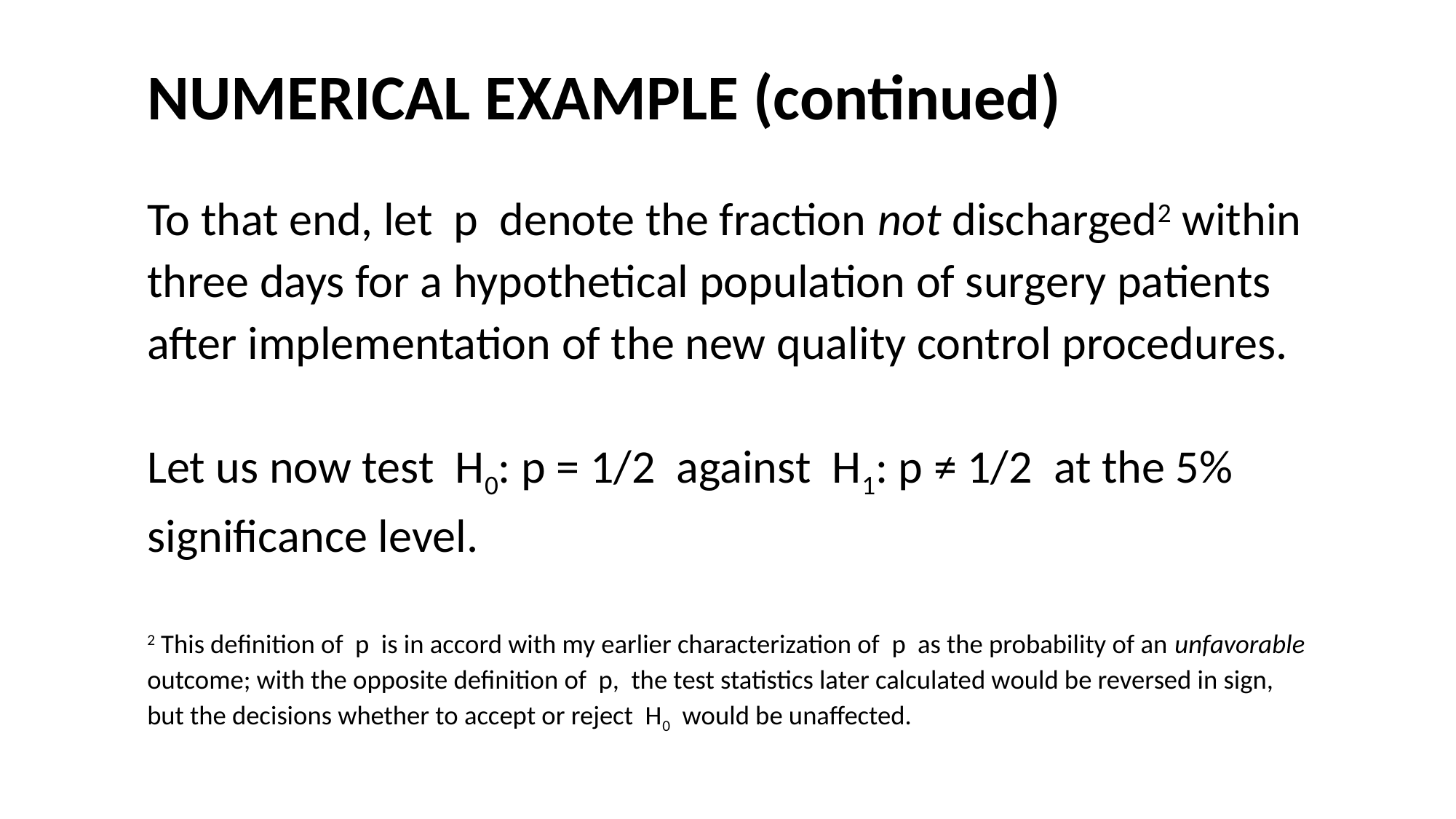

#
NUMERICAL EXAMPLE (continued)

To that end, let  p  denote the fraction not discharged2 within three days for a hypothetical population of surgery patients after implementation of the new quality control procedures.

Let us now test  H0: p = 1/2  against  H1: p ≠ 1/2  at the 5% significance level.

2 This definition of  p  is in accord with my earlier characterization of  p  as the probability of an unfavorable outcome; with the opposite definition of  p,  the test statistics later calculated would be reversed in sign, but the decisions whether to accept or reject  H0  would be unaffected.